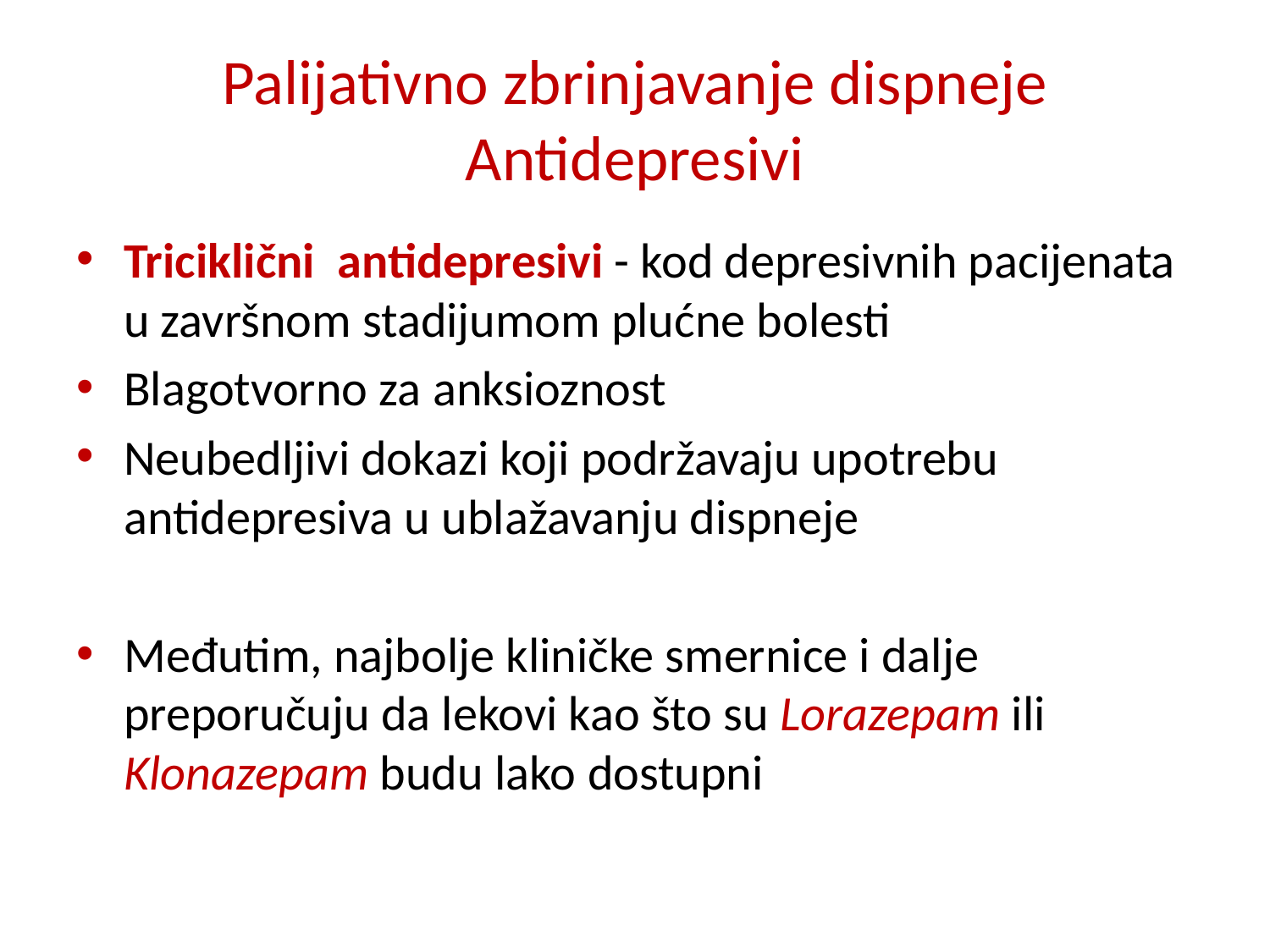

# Palijativno zbrinjavanje dispneje Antidepresivi
Triciklični  antidepresivi - kod depresivnih pacijenata u završnom stadijumom plućne bolesti
Blagotvorno za anksioznost
Neubedljivi dokazi koji podržavaju upotrebu antidepresiva u ublažavanju dispneje

Međutim, najbolje kliničke smernice i dalje preporučuju da lekovi kao što su Lorazepam ili Klonazepam budu lako dostupni